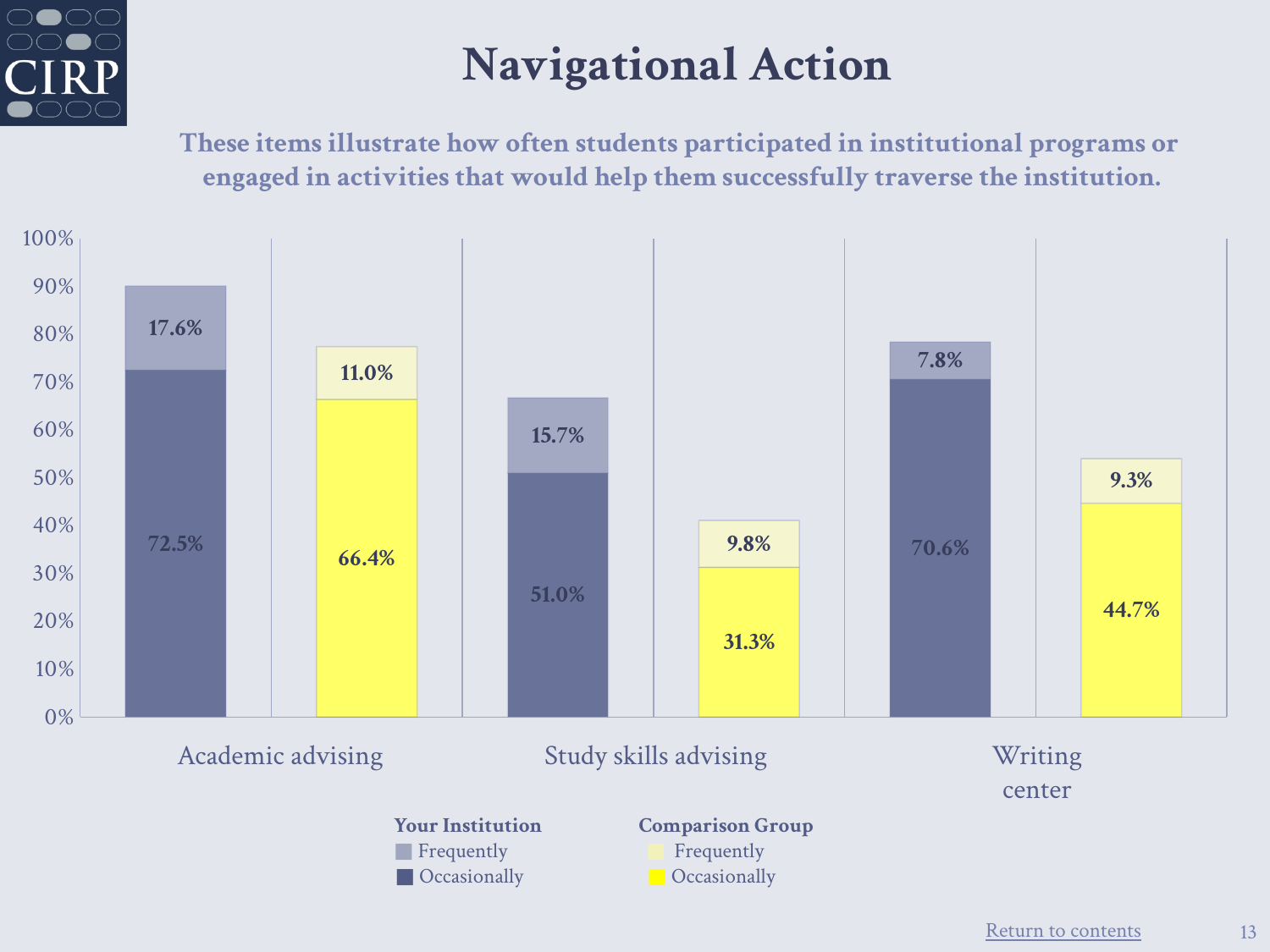

# Navigational Action These items illustrate how often students participated in institutional programs or engaged in activities that would help them successfully traverse the institution.

### Chart

| Category | Occasionally | Frequently |
|---|---|---|
| Academic Advising | 0.725 | 0.176 |
| comp | 0.664 | 0.11 |
| Study Skills Advising | 0.51 | 0.157 |
| comp | 0.313 | 0.098 |
| Writing Center | 0.706 | 0.078 |
| comp | 0.447 | 0.093 |
Academic advising
Study skills advising
Writing center
Your Institution
■ Frequently
■ Occasionally

Comparison Group
 ■  Frequently
■ Occasionally

13